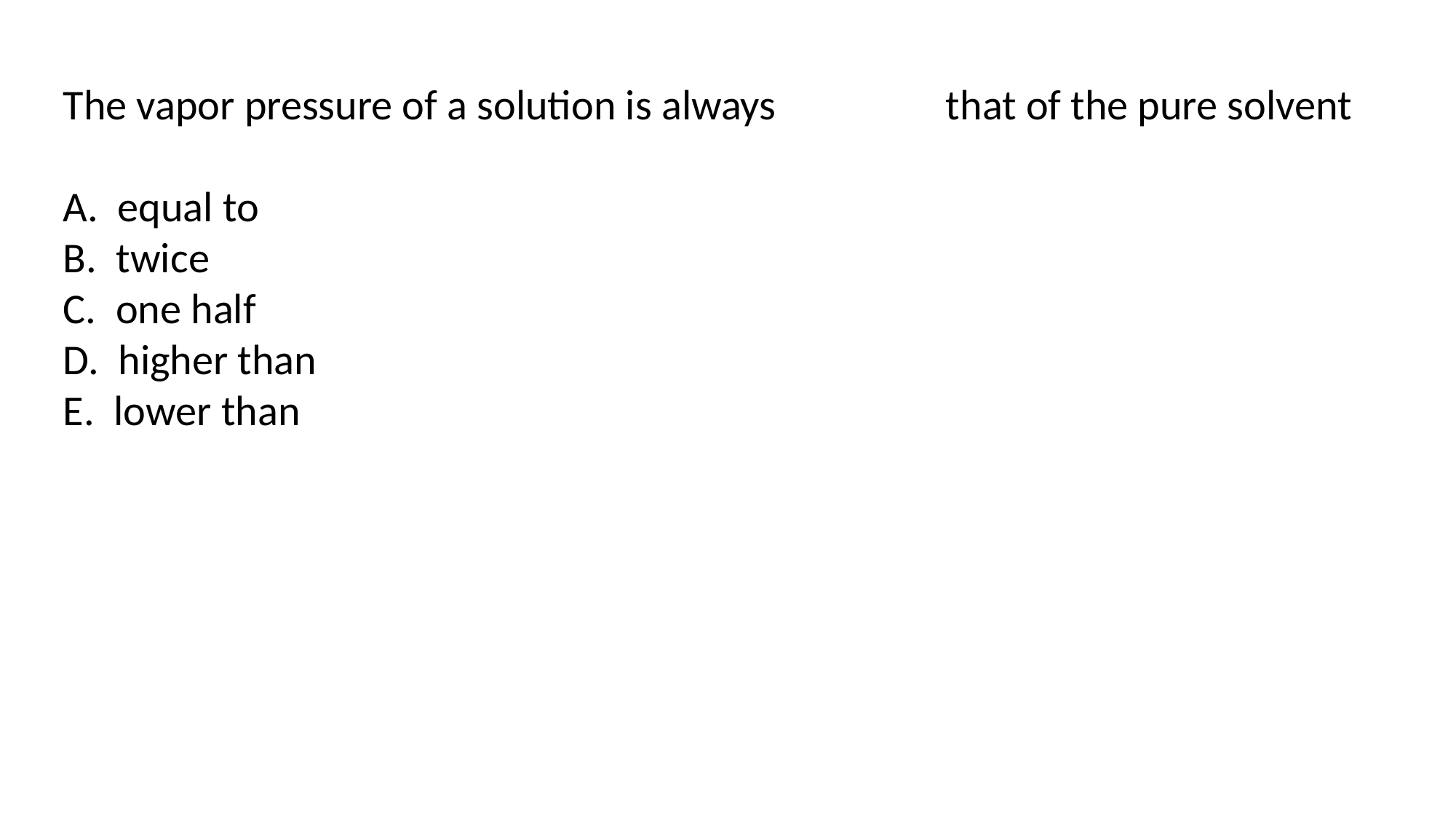

The vapor pressure of a solution is always 		 that of the pure solvent

A.  equal to
B.  twice
C.  one half
D.  higher than
E.  lower than